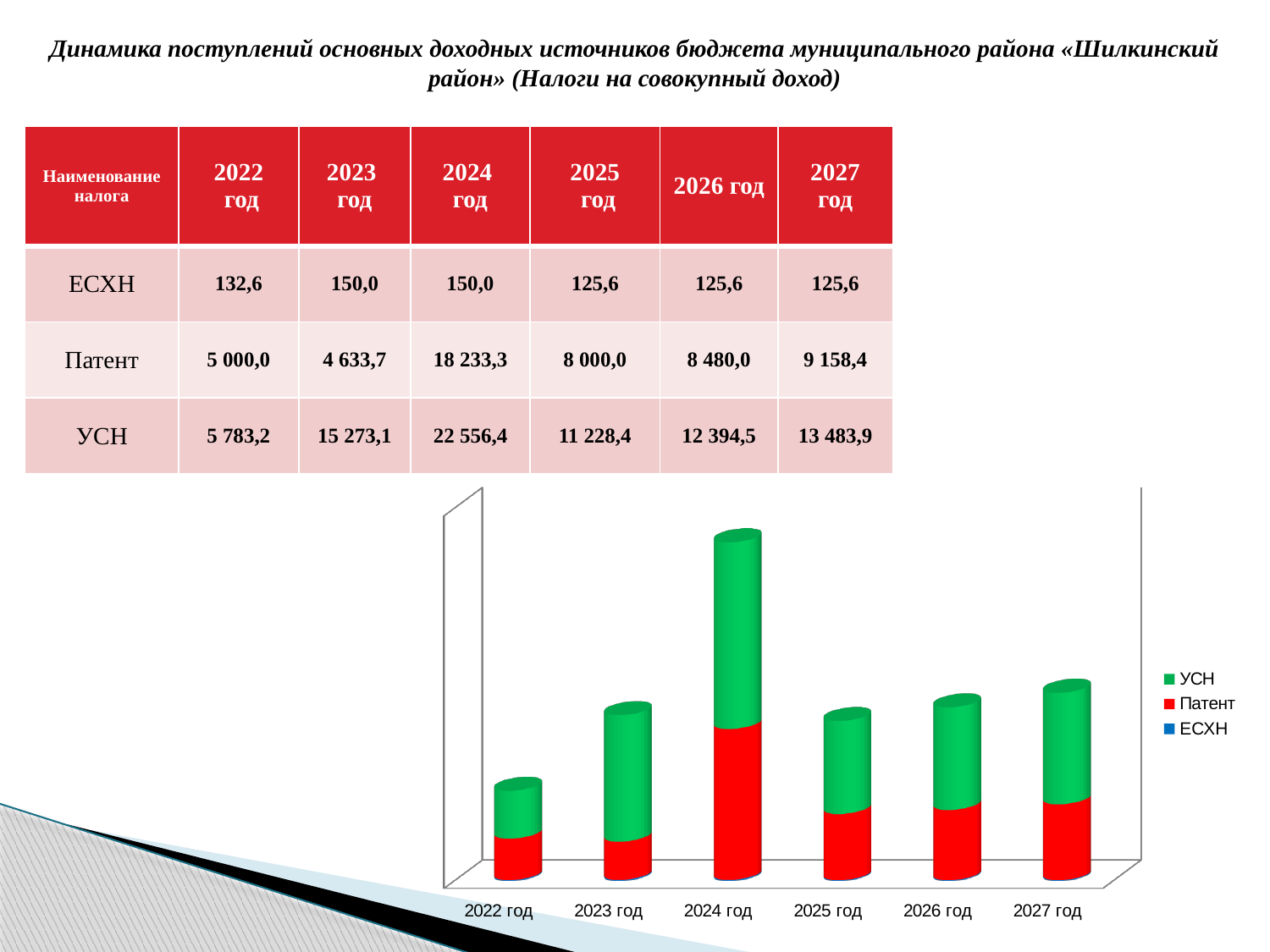

Динамика поступлений основных доходных источников бюджета муниципального района «Шилкинский район» (Налоги на совокупный доход)
| Наименование налога | 2022 год | 2023 год | 2024 год | 2025 год | 2026 год | 2027 год |
| --- | --- | --- | --- | --- | --- | --- |
| ЕСХН | 132,6 | 150,0 | 150,0 | 125,6 | 125,6 | 125,6 |
| Патент | 5 000,0 | 4 633,7 | 18 233,3 | 8 000,0 | 8 480,0 | 9 158,4 |
| УСН | 5 783,2 | 15 273,1 | 22 556,4 | 11 228,4 | 12 394,5 | 13 483,9 |

[unsupported chart]